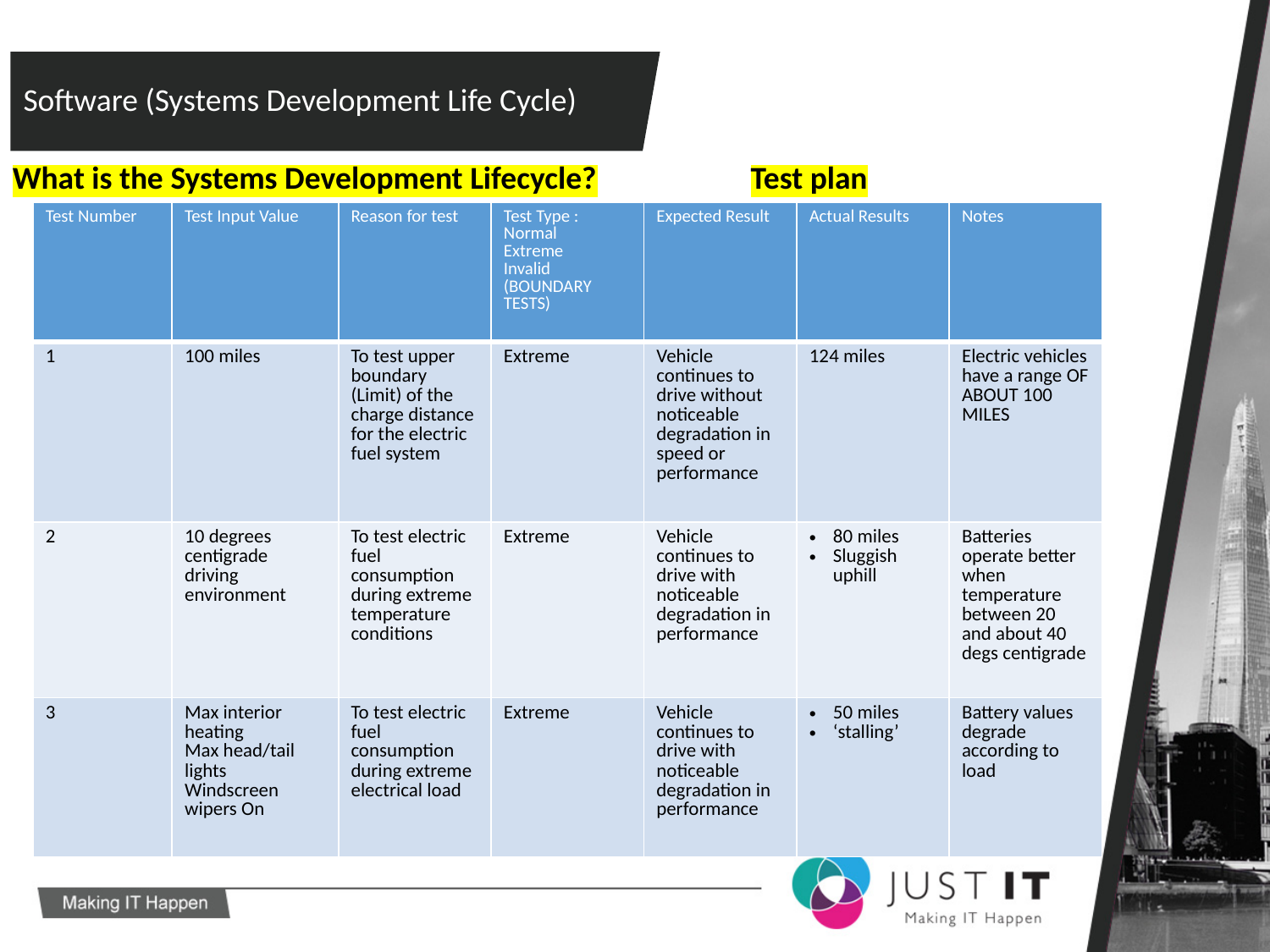

# Software (Systems Development Life Cycle)

What is the Systems Development Lifecycle?
Test plan
| Test Number | Test Input Value | Reason for test | Test Type : Normal Extreme Invalid (BOUNDARY TESTS) | Expected Result | Actual Results | Notes |
| --- | --- | --- | --- | --- | --- | --- |
| 1 | 100 miles | To test upper boundary (Limit) of the charge distance for the electric fuel system | Extreme | Vehicle continues to drive without noticeable degradation in speed or performance | 124 miles | Electric vehicles have a range OF ABOUT 100 MILES |
| 2 | 10 degrees centigrade driving environment | To test electric fuel consumption during extreme temperature conditions | Extreme | Vehicle continues to drive with noticeable degradation in performance | 80 miles Sluggish uphill | Batteries operate better when temperature between 20 and about 40 degs centigrade |
| 3 | Max interior heating Max head/tail lights Windscreen wipers On | To test electric fuel consumption during extreme electrical load | Extreme | Vehicle continues to drive with noticeable degradation in performance | 50 miles ‘stalling’ | Battery values degrade according to load |